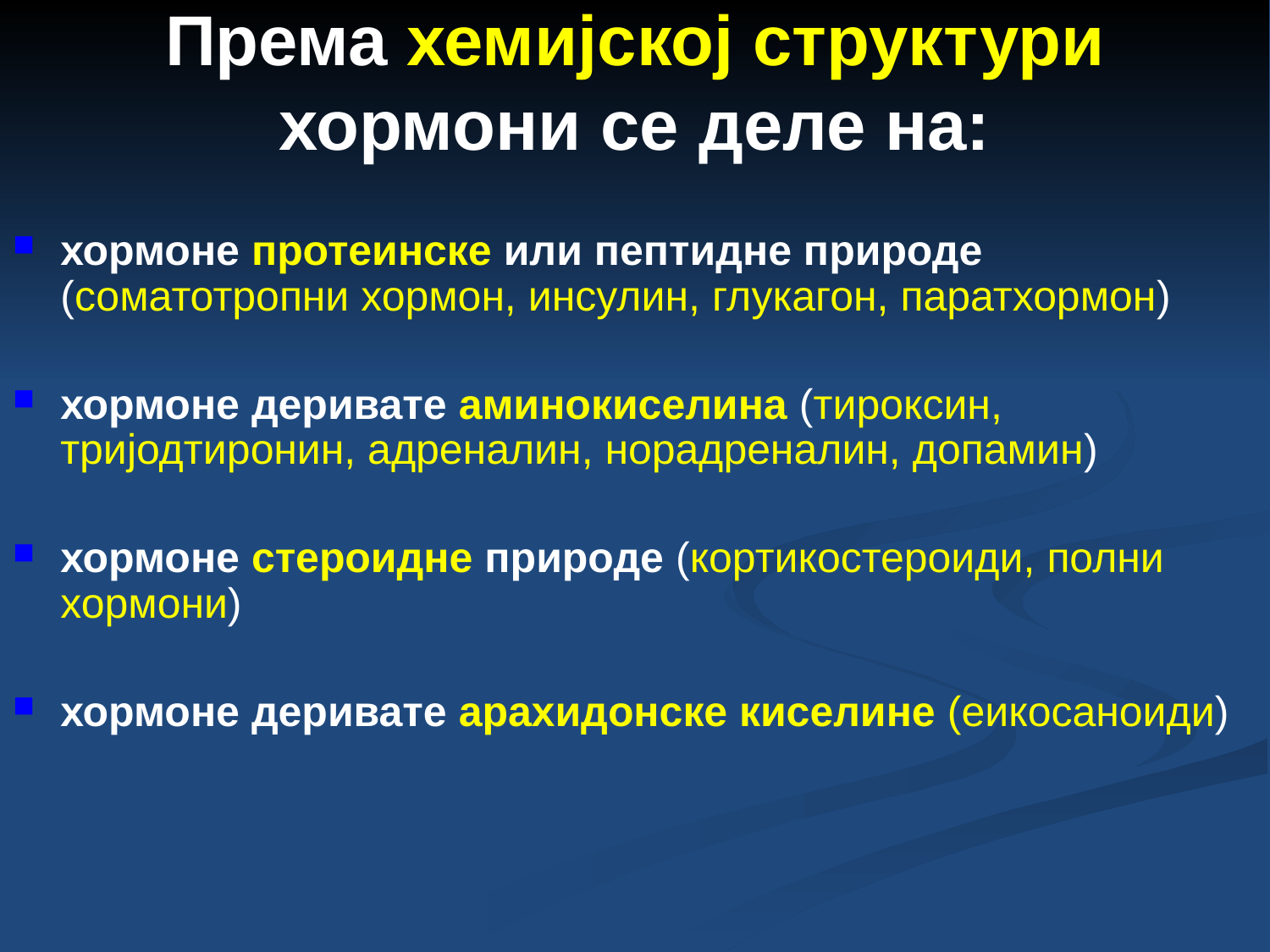

Према хемијској структури хормони се деле на:
хормоне протеинске или пептидне природе (соматотропни хормон, инсулин, глукагон, паратхормон)

хормоне деривате аминокиселина (тироксин, тријодтиронин, адреналин, норадреналин, допамин)

хормоне стероидне природе (кортикостероиди, полни хормони)

хормоне деривате арахидонске киселине (еикосаноиди)